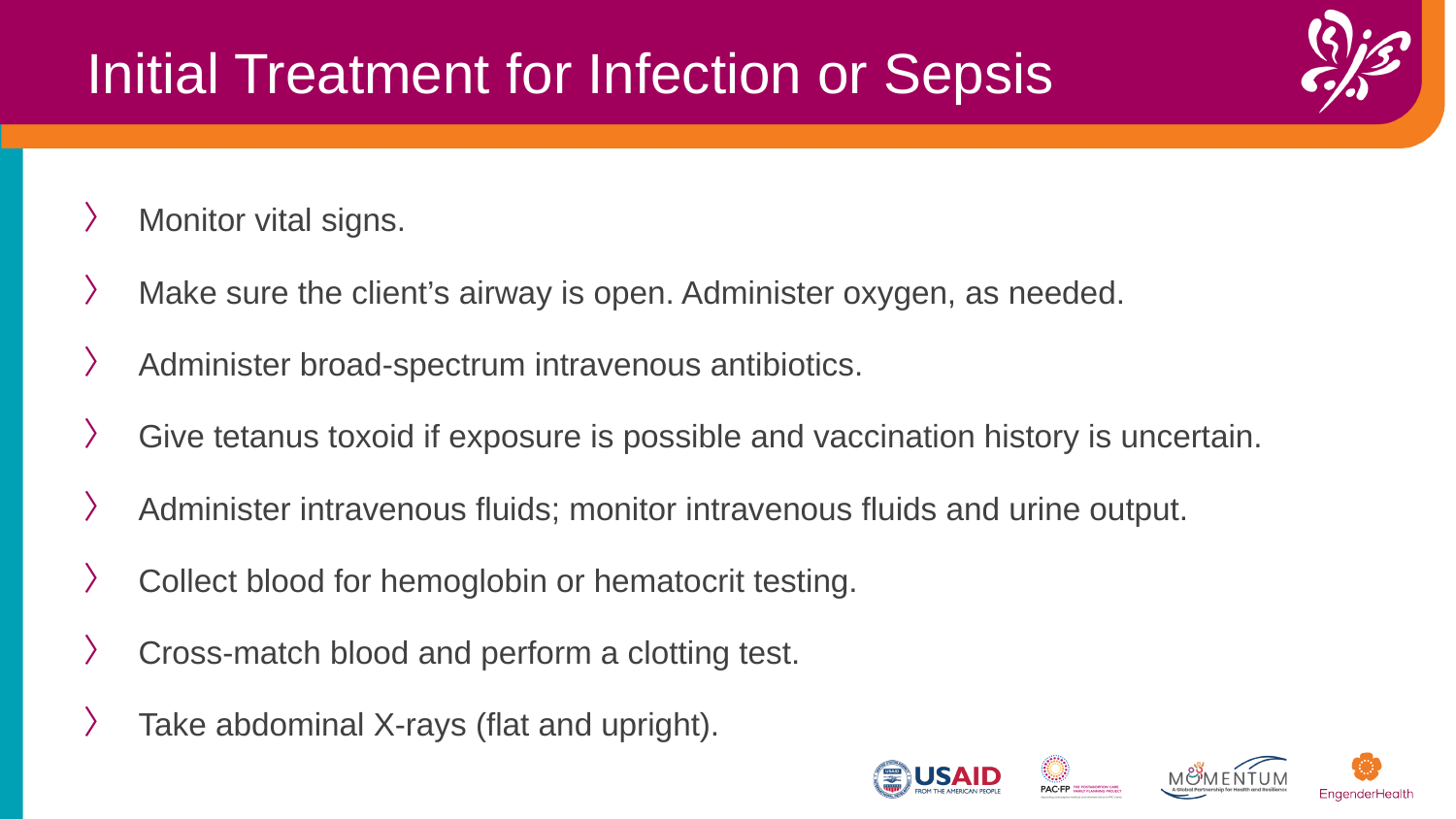

Initial Treatment for Infection or Sepsis​
Monitor vital signs.
Make sure the client’s airway is open. Administer oxygen, as needed.
Administer broad-spectrum intravenous antibiotics.
Give tetanus toxoid if exposure is possible and vaccination history is uncertain.
Administer intravenous fluids; monitor intravenous fluids and urine output.
Collect blood for hemoglobin or hematocrit testing.
Cross-match blood and perform a clotting test.
Take abdominal X-rays (flat and upright).